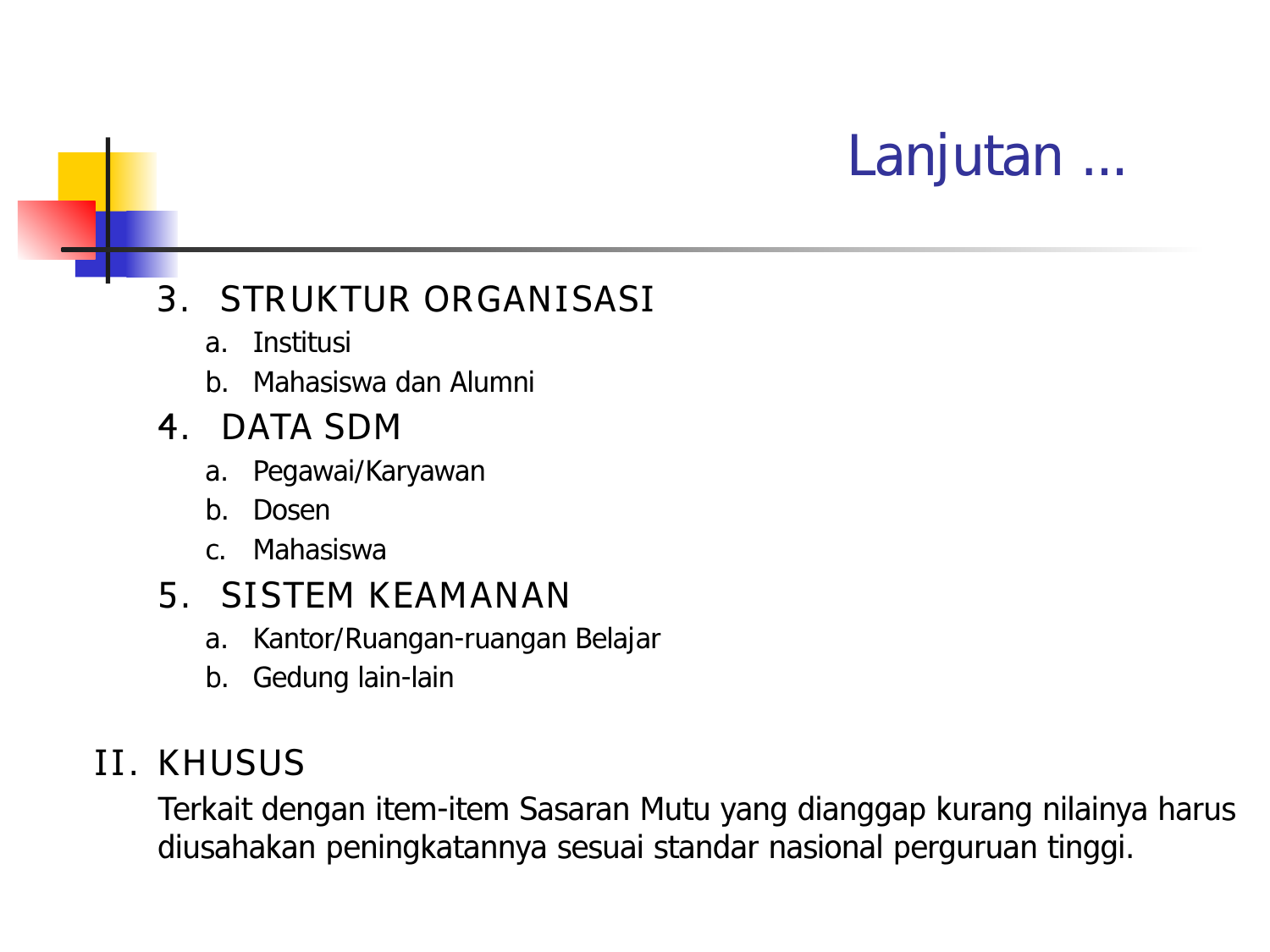

# Lanjutan …
STRUKTUR ORGANISASI
Institusi
Mahasiswa dan Alumni
DATA SDM
Pegawai/Karyawan
Dosen
Mahasiswa
SISTEM KEAMANAN
Kantor/Ruangan-ruangan Belajar
Gedung lain-lain

KHUSUS
	Terkait dengan item-item Sasaran Mutu yang dianggap kurang nilainya harus diusahakan peningkatannya sesuai standar nasional perguruan tinggi.